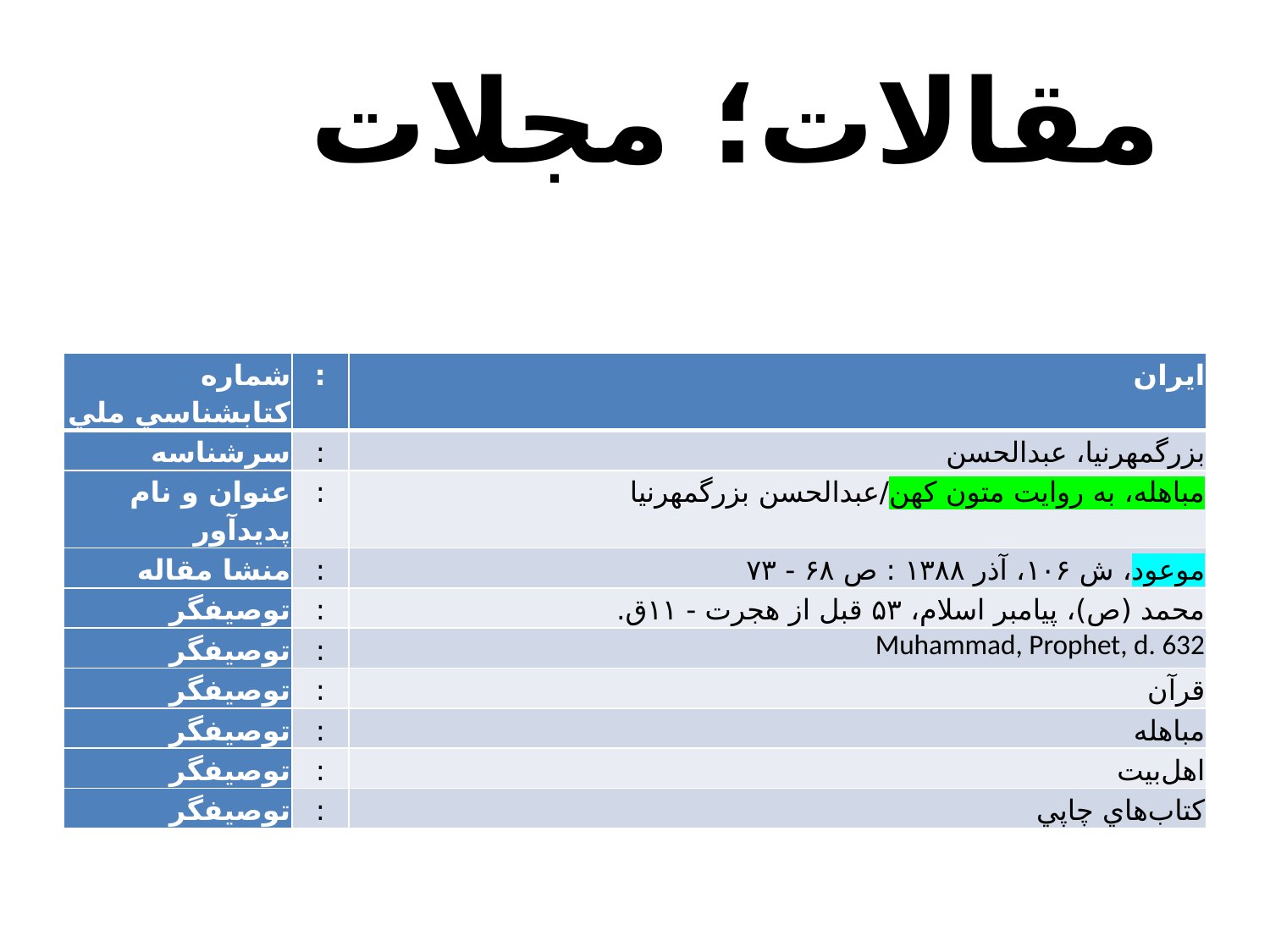

مقالات؛ مجلات
| ‏شماره کتابشناسي ملي | : | ايران |
| --- | --- | --- |
| ‏سرشناسه | : | بزرگمهر‌نيا، عبدالحسن |
| ‏عنوان و نام پديدآور | : | مباهله، به روايت متون کهن/عبدالحسن‌ بزرگمهر‌نيا |
| ‏منشا مقاله | : | موعود، ش ۱۰۶، آذر ۱۳۸۸ : ص ۶۸ - ۷۳ |
| ‏توصيفگر | : | محمد (ص)، پيامبر اسلام، ۵۳ قبل از هجرت - ۱۱ق. |
| ‏توصيفگر | : | Muhammad, Prophet, d. 632 |
| ‏توصيفگر | : | قرآن |
| ‏توصيفگر | : | م‍ب‍اه‍ل‍ه‌ |
| ‏توصيفگر | : | اهل‌بيت |
| ‏توصيفگر | : | کتاب‌هاي چاپي |